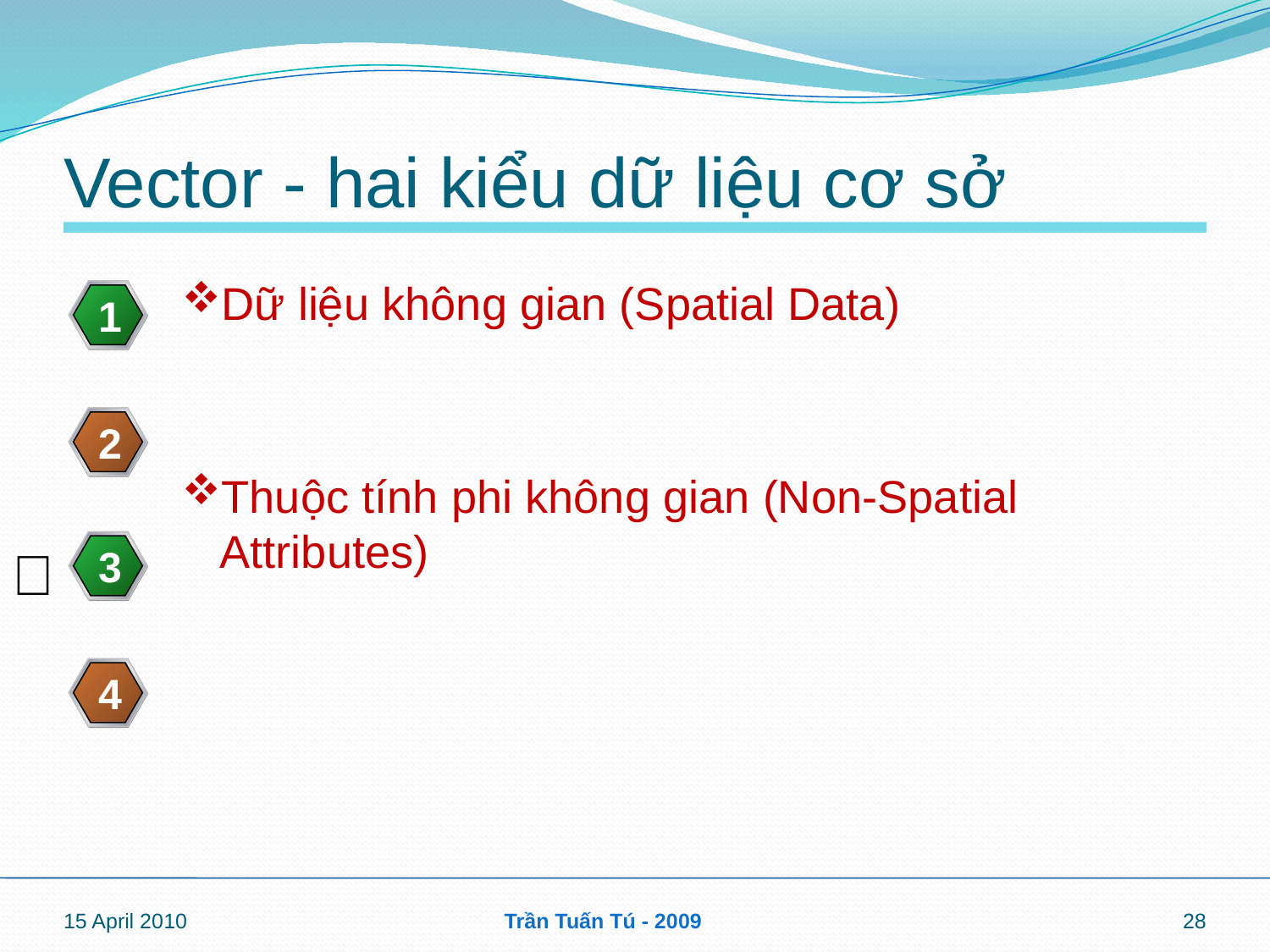

# Vector - hai kiểu dữ liệu cơ sở
Dữ liệu không gian (Spatial Data)

Thuộc tính phi không gian (Non-Spatial Attributes)
15 April 2010
Trần Tuấn Tú - 2009
28